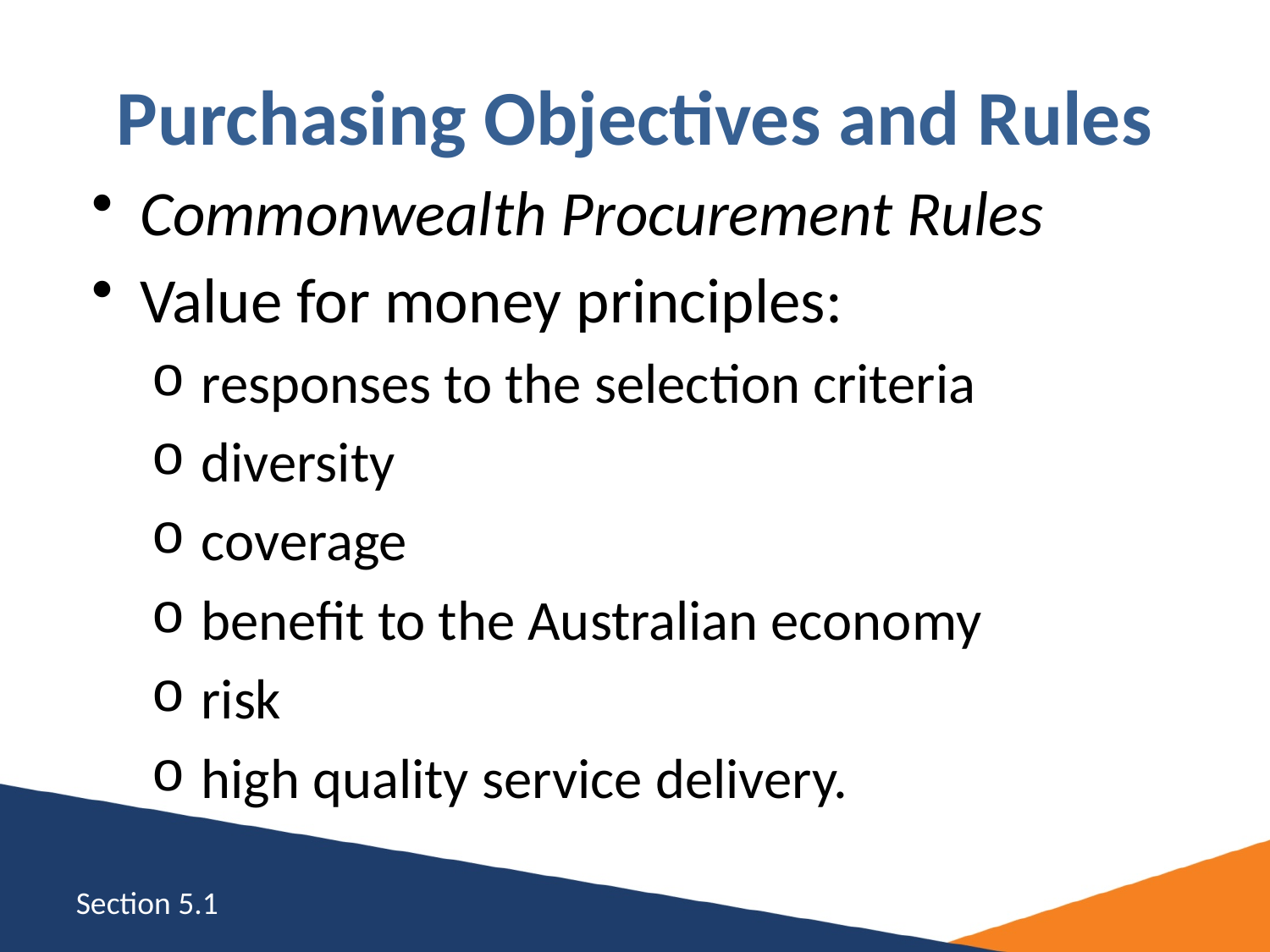

# Purchasing Objectives and Rules
Commonwealth Procurement Rules
Value for money principles:
responses to the selection criteria
diversity
coverage
benefit to the Australian economy
risk
high quality service delivery.
Section 5.1